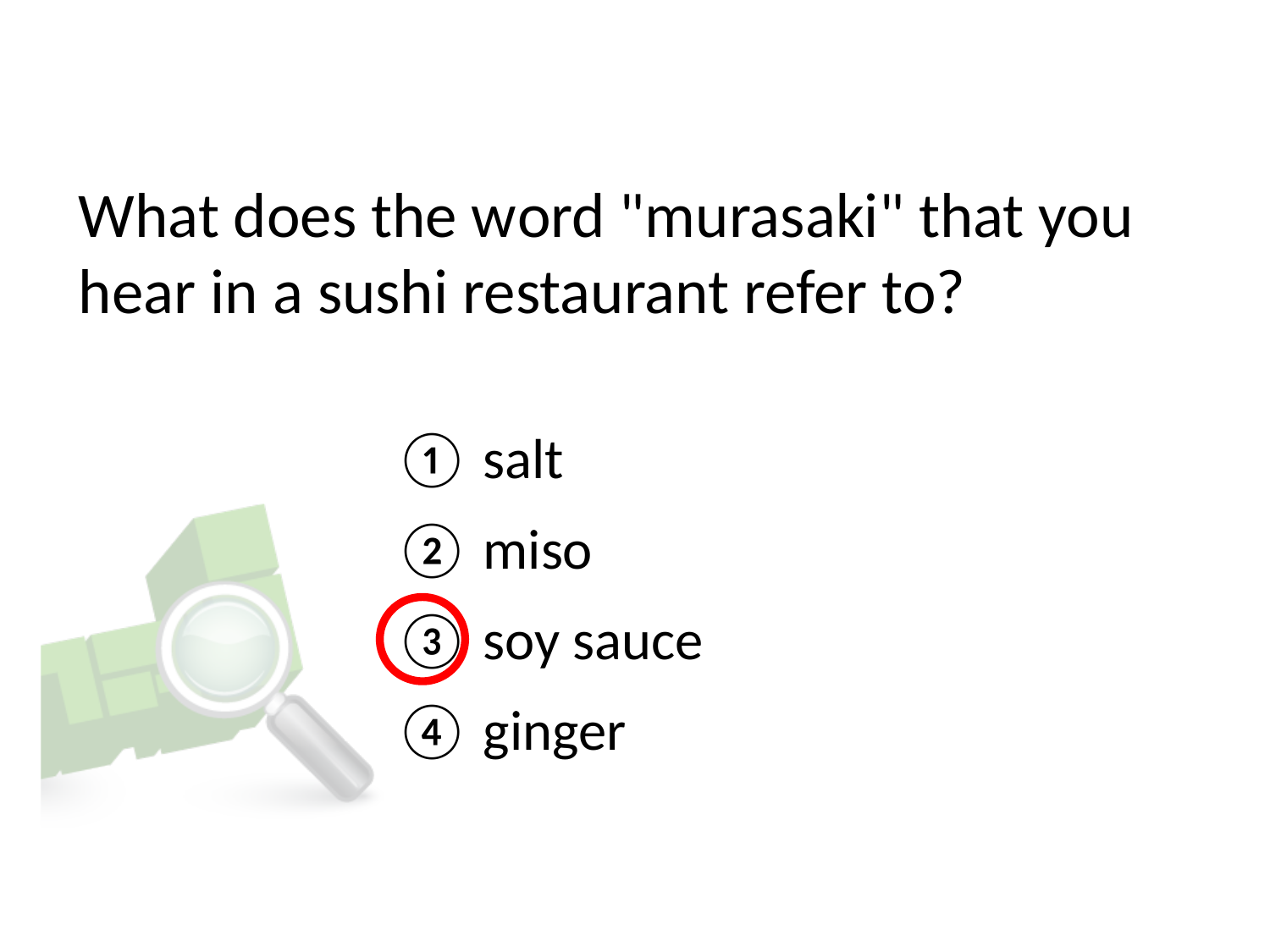

# What does the word "murasaki" that you hear in a sushi restaurant refer to?
① salt
② miso
③ soy sauce
④ ginger